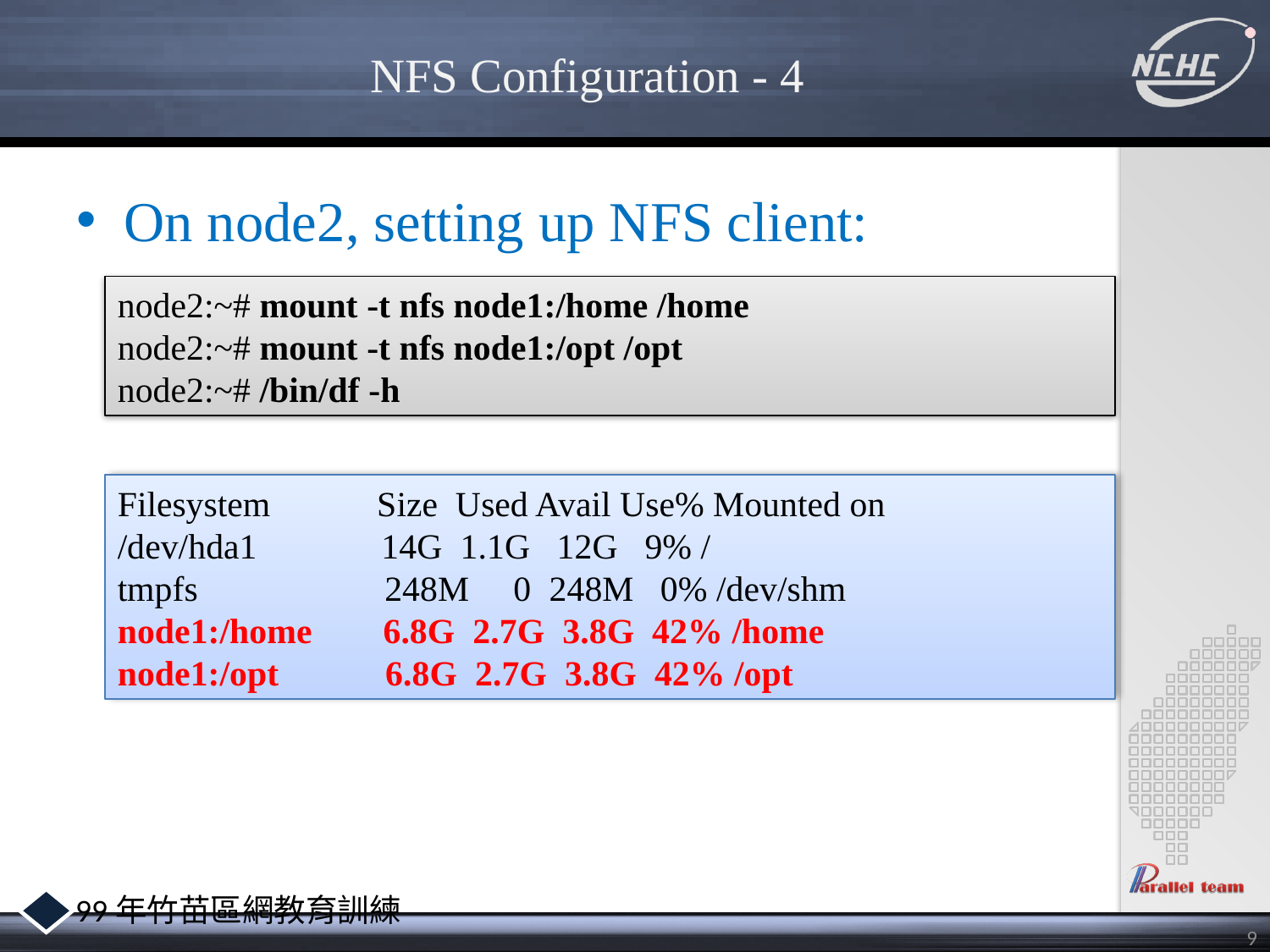

# NFS Configuration - 4
On node2, setting up NFS client:
node2:~# mount -t nfs node1:/home /home
node2:~# mount -t nfs node1:/opt /opt
node2:~# /bin/df -h
Filesystem            Size  Used Avail Use% Mounted on
/dev/hda1              14G  1.1G   12G   9% /
tmpfs                     248M     0  248M   0% /dev/shm
node1:/home        6.8G  2.7G  3.8G  42% /home
node1:/opt            6.8G  2.7G  3.8G  42% /opt
9